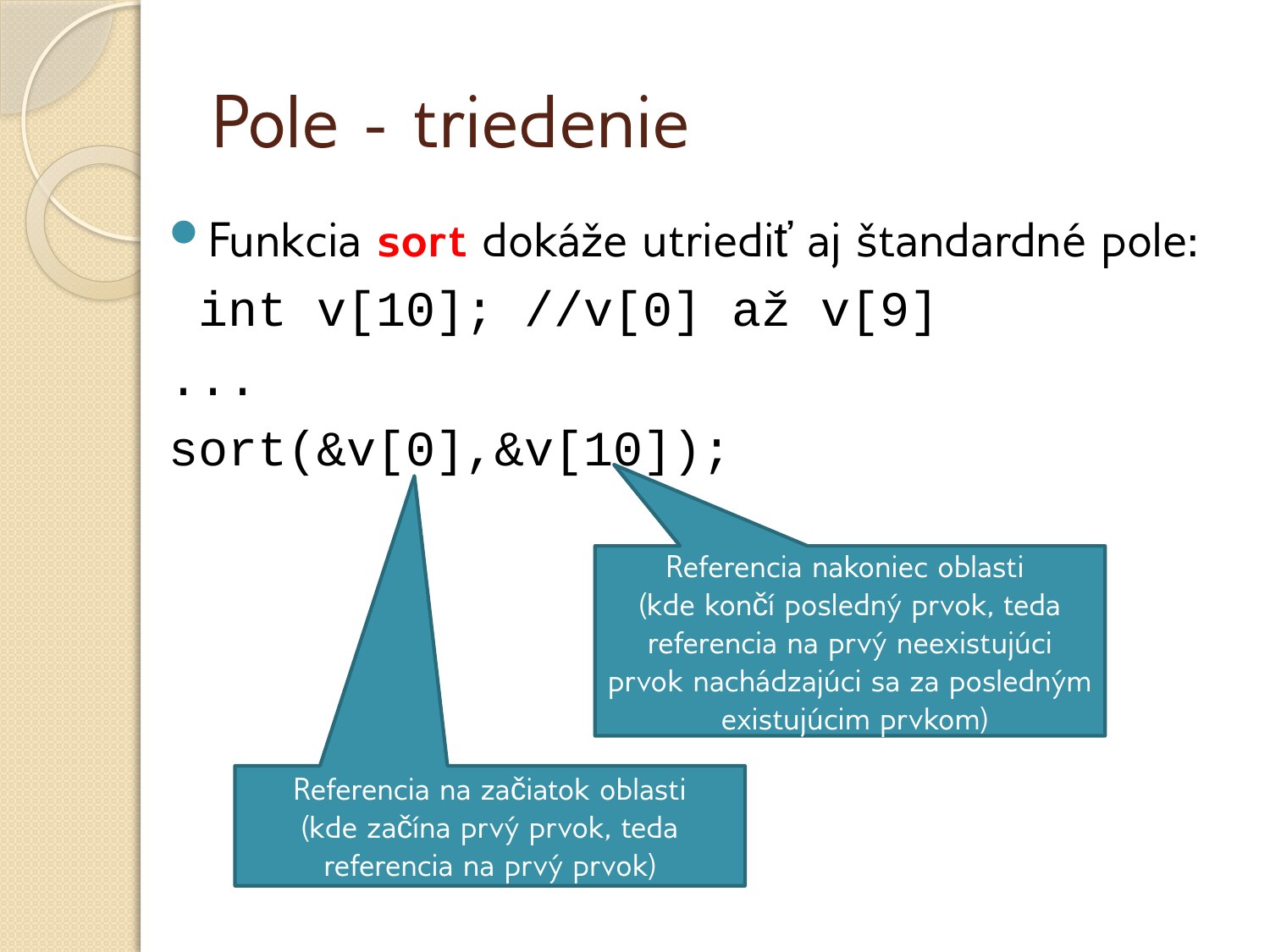

# Pole - triedenie
Funkcia sort dokáže utriediť aj štandardné pole:
 int v[10]; //v[0] až v[9]
...
sort(&v[0],&v[10]);

Referencia nakoniec oblasti
(kde končí posledný prvok, teda
referencia na prvý neexistujúci prvok nachádzajúci sa za posledným  existujúcim prvkom)
Referencia na začiatok oblasti
(kde začína prvý prvok, teda
referencia na prvý prvok)